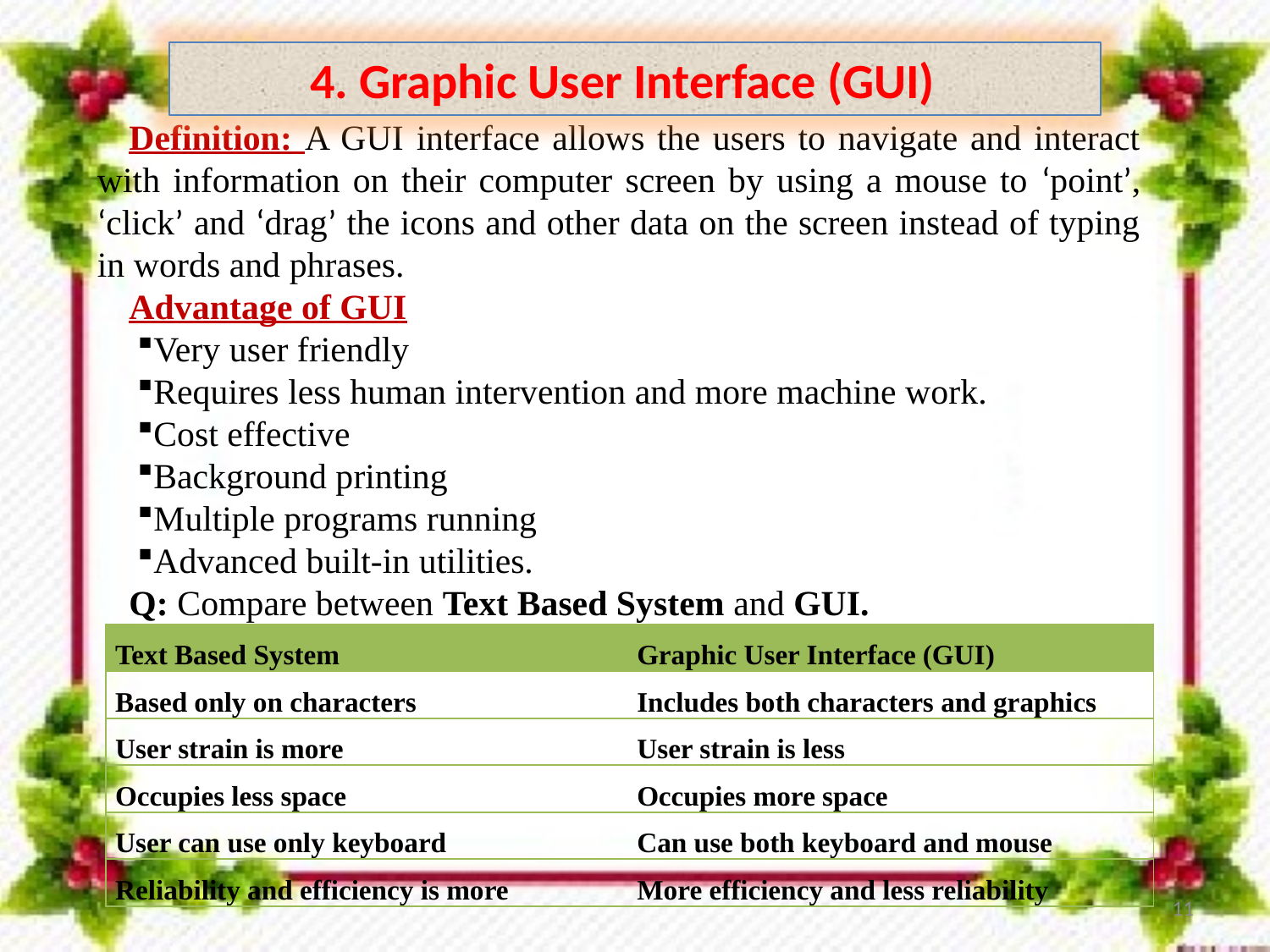

4. Graphic User Interface (GUI)
Definition: A GUI interface allows the users to navigate and interact with information on their computer screen by using a mouse to ‘point’, ‘click’ and ‘drag’ the icons and other data on the screen instead of typing in words and phrases.
Advantage of GUI
Very user friendly
Requires less human intervention and more machine work.
Cost effective
Background printing
Multiple programs running
Advanced built-in utilities.
Q: Compare between Text Based System and GUI.
| Text Based System | Graphic User Interface (GUI) |
| --- | --- |
| Based only on characters | Includes both characters and graphics |
| User strain is more | User strain is less |
| Occupies less space | Occupies more space |
| User can use only keyboard | Can use both keyboard and mouse |
| Reliability and efficiency is more | More efficiency and less reliability |
11